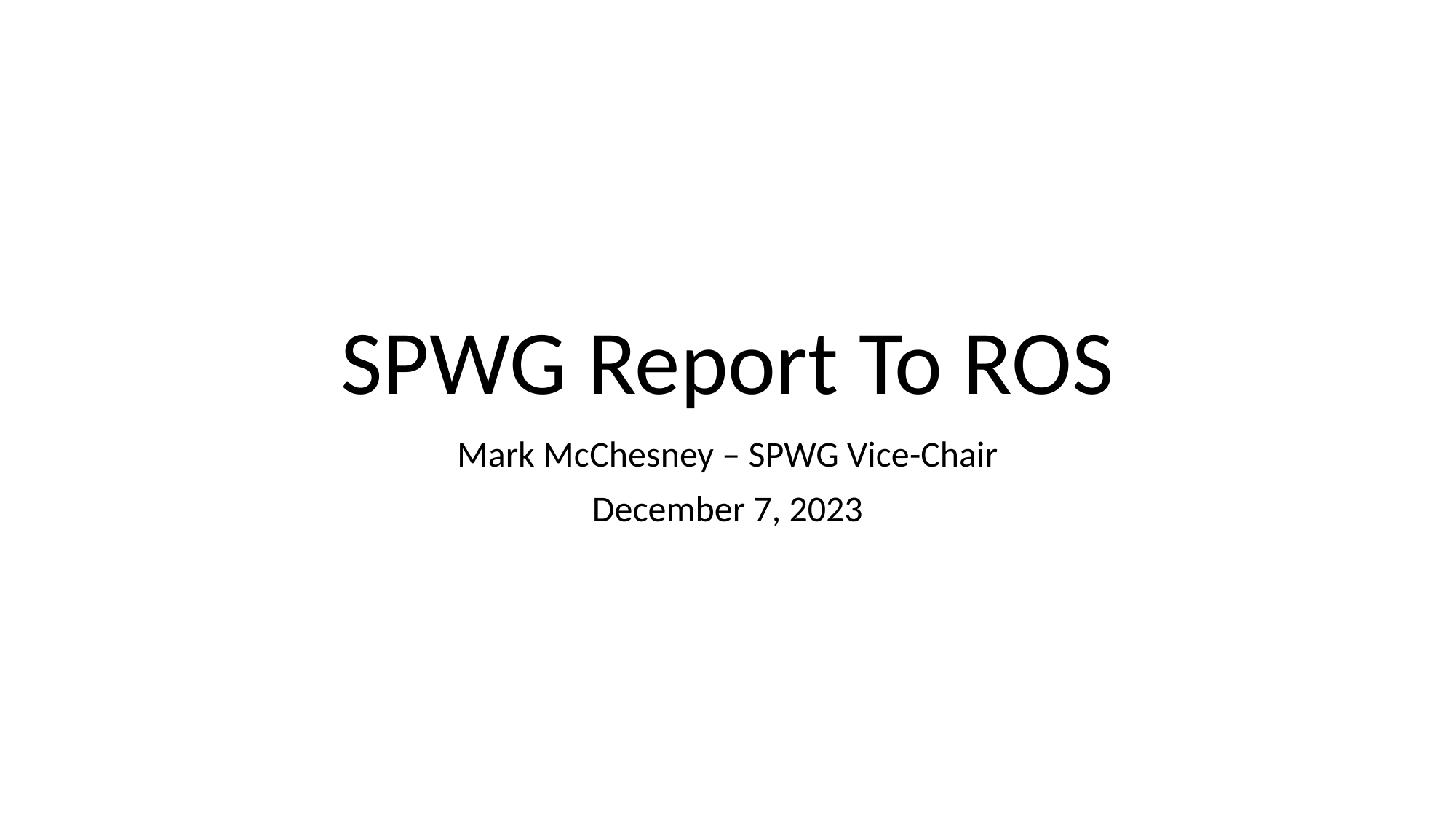

# SPWG Report To ROS
Mark McChesney – SPWG Vice-Chair
December 7, 2023